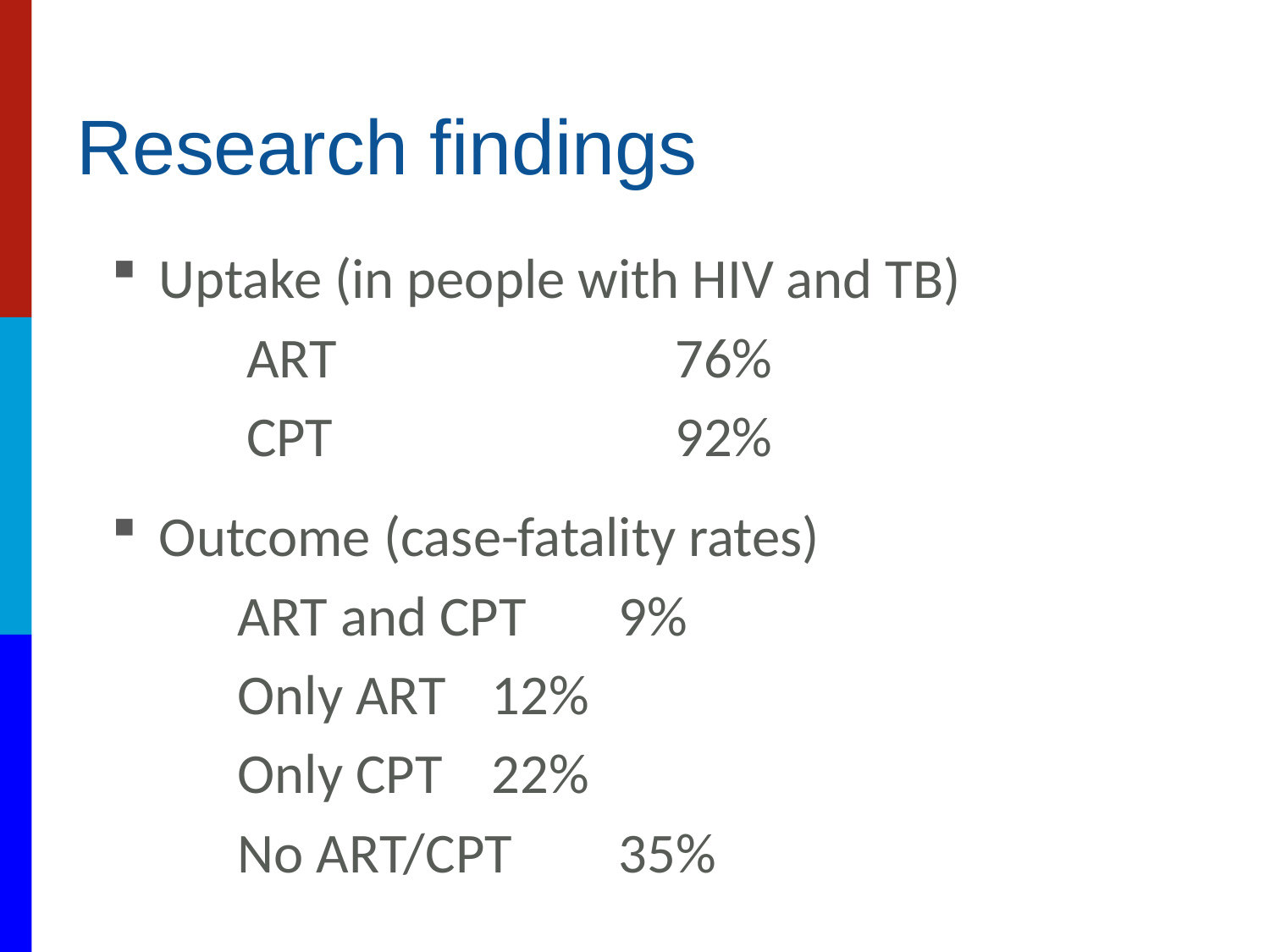

# Research findings
Uptake (in people with HIV and TB)
ART			76%
CPT			92%
Outcome (case-fatality rates)
ART and CPT	9%
Only ART	12%
Only CPT	22%
No ART/CPT	35%